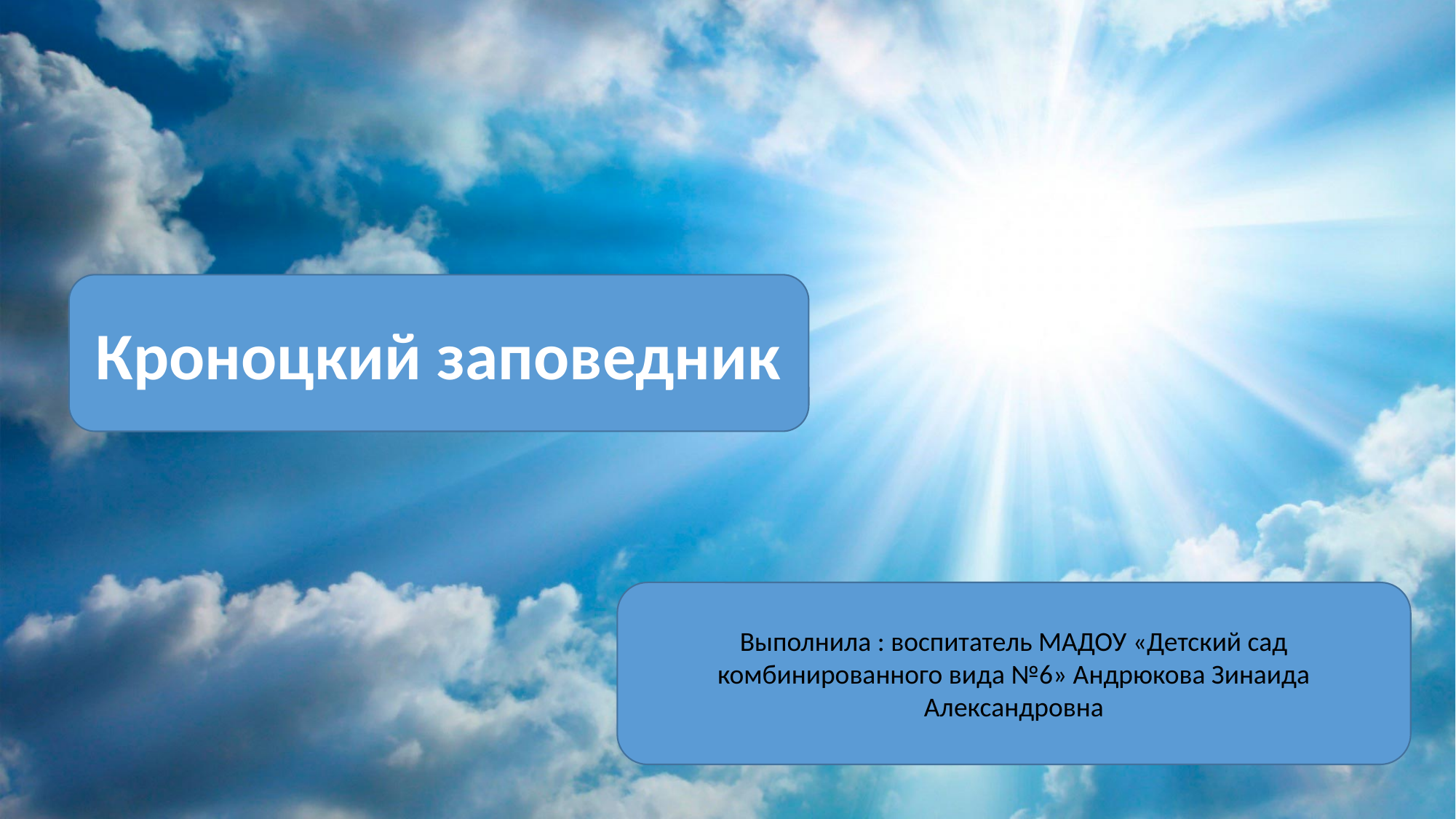

Кроноцкий заповедник
Выполнила : воспитатель МАДОУ «Детский сад комбинированного вида №6» Андрюкова Зинаида Александровна